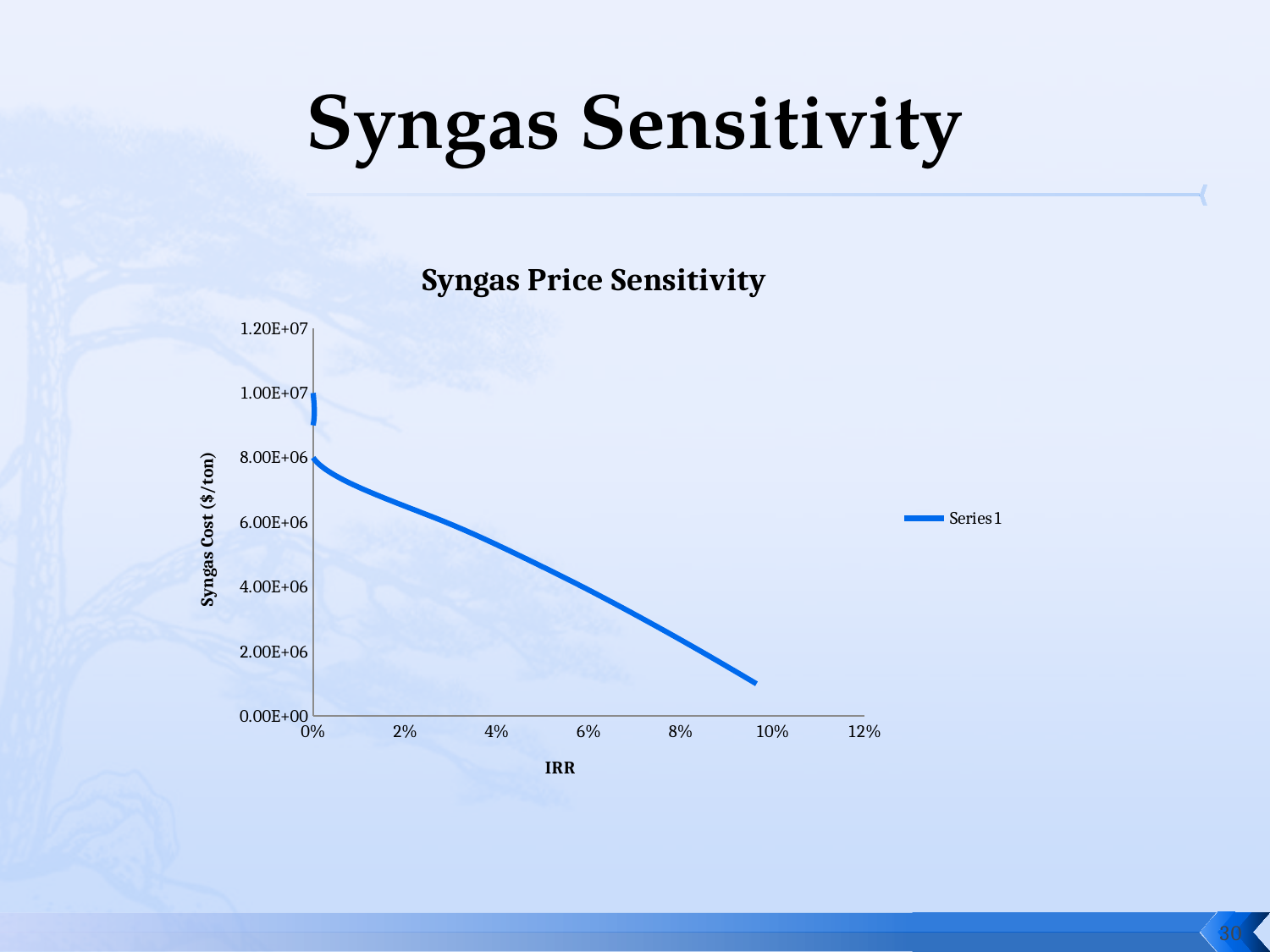

# Syngas Sensitivity

### Chart: Syngas Price Sensitivity

| Category |  |
|---|---|
30